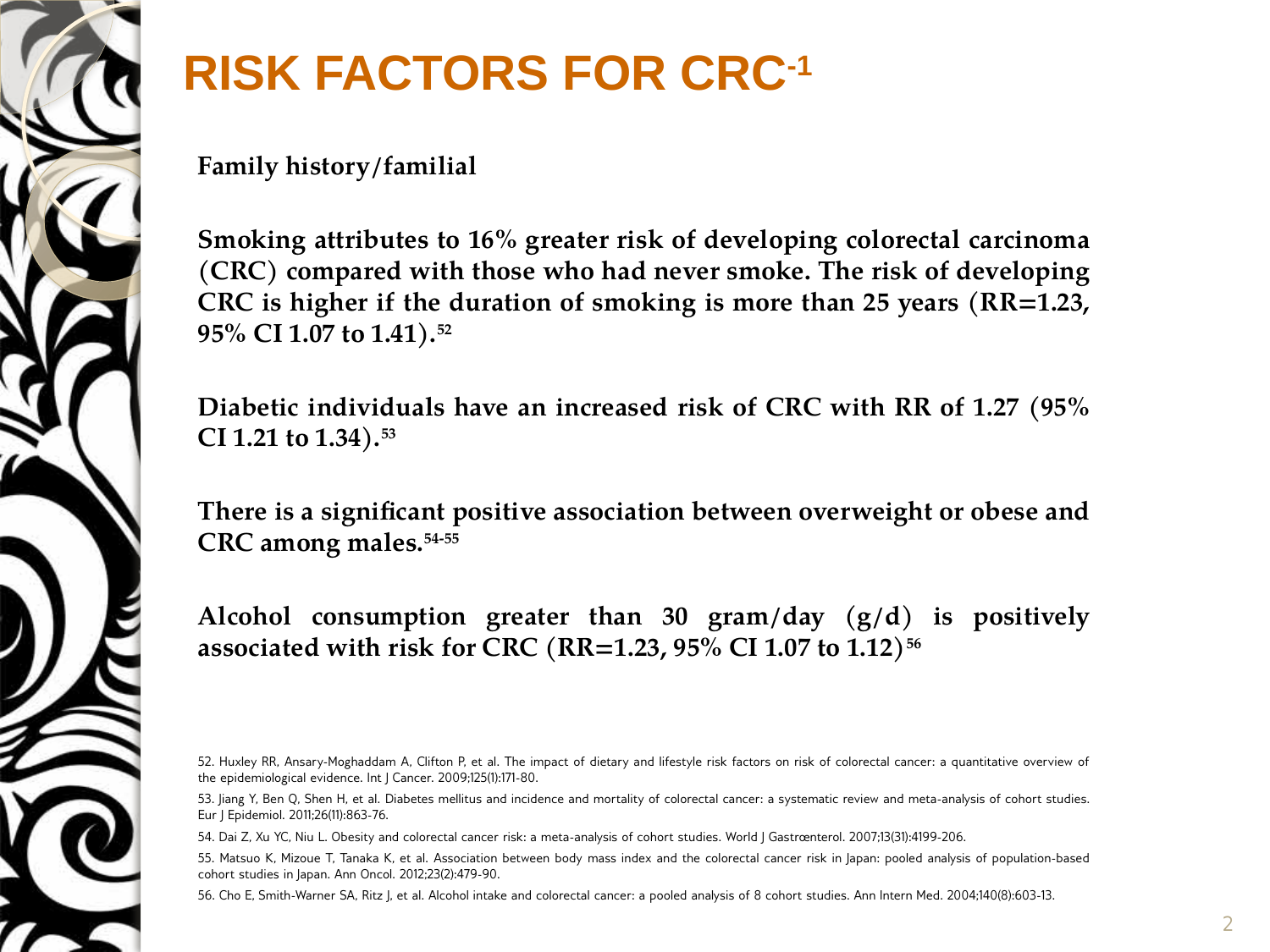

# RISK FACTORS FOR CRC-1
Family history/familial

Smoking attributes to 16% greater risk of developing colorectal carcinoma (CRC) compared with those who had never smoke. The risk of developing CRC is higher if the duration of smoking is more than 25 years (RR=1.23, 95% CI 1.07 to 1.41).52

Diabetic individuals have an increased risk of CRC with RR of 1.27 (95% CI 1.21 to 1.34).53

There is a signiﬁcant positive association between overweight or obese and CRC among males.54-55

Alcohol consumption greater than 30 gram/day (g/d) is positively associated with risk for CRC (RR=1.23, 95% CI 1.07 to 1.12)56

52. Huxley RR, Ansary-Moghaddam A, Clifton P, et al. The impact of dietary and lifestyle risk factors on risk of colorectal cancer: a quantitative overview of the epidemiological evidence. Int J Cancer. 2009;125(1):171-80.
53. Jiang Y, Ben Q, Shen H, et al. Diabetes mellitus and incidence and mortality of colorectal cancer: a systematic review and meta-analysis of cohort studies. Eur J Epidemiol. 2011;26(11):863-76.
54. Dai Z, Xu YC, Niu L. Obesity and colorectal cancer risk: a meta-analysis of cohort studies. World J Gastroenterol. 2007;13(31):4199-206.
55. Matsuo K, Mizoue T, Tanaka K, et al. Association between body mass index and the colorectal cancer risk in Japan: pooled analysis of population-based cohort studies in Japan. Ann Oncol. 2012;23(2):479-90.
56. Cho E, Smith-Warner SA, Ritz J, et al. Alcohol intake and colorectal cancer: a pooled analysis of 8 cohort studies. Ann Intern Med. 2004;140(8):603-13.

2